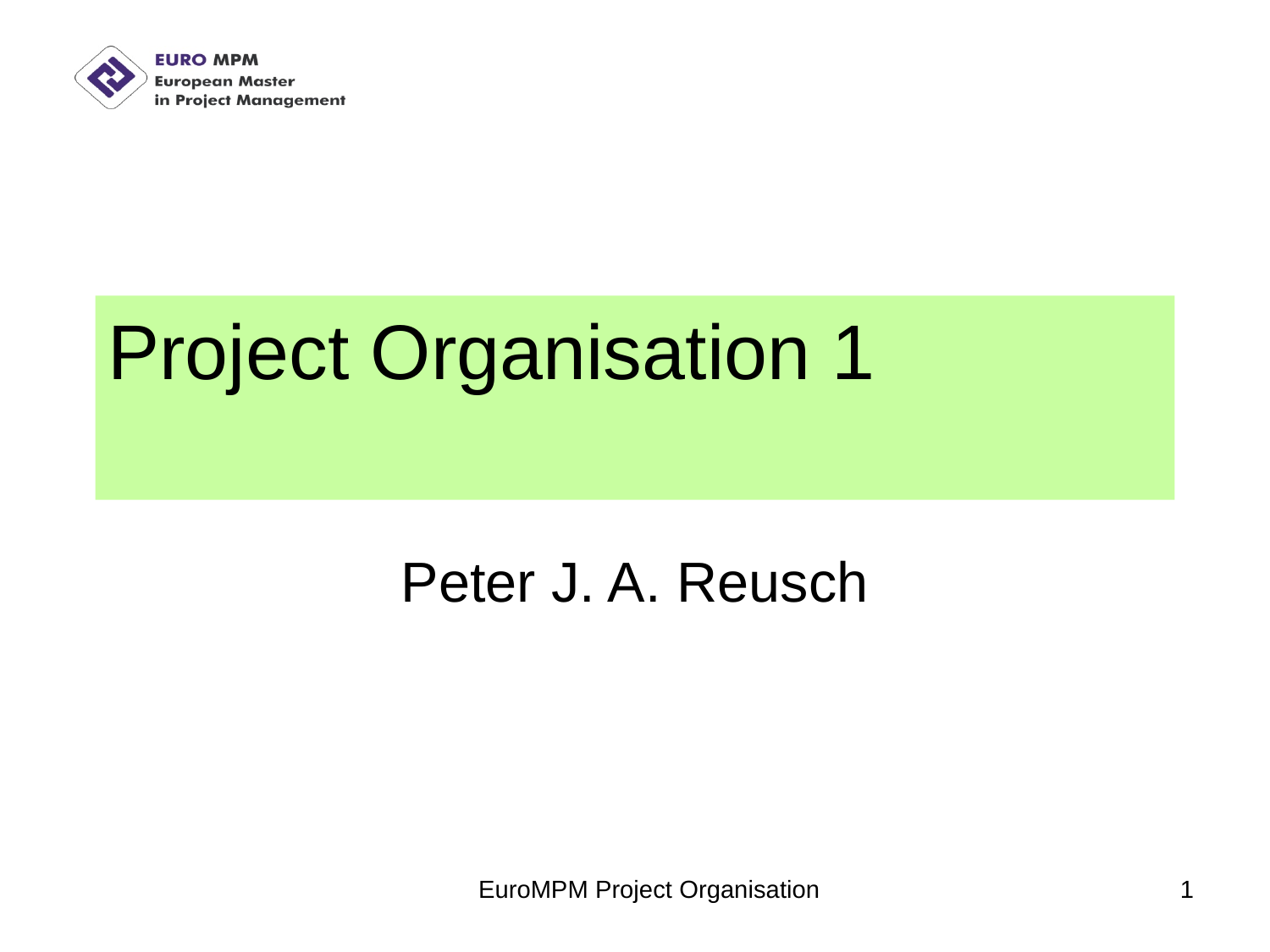

Project Organisation 1
Peter J. A. Reusch
EuroMPM Project Organisation
1